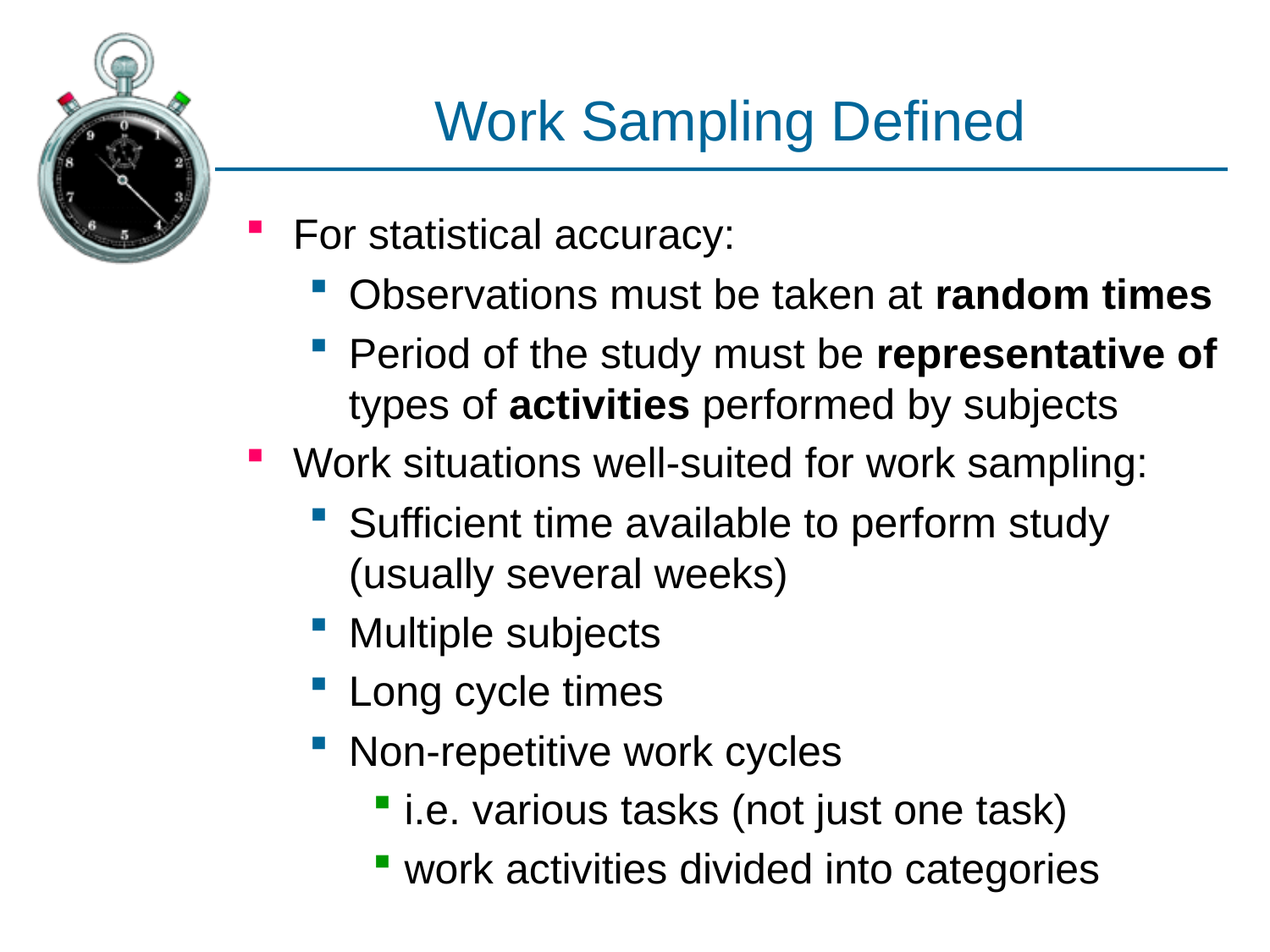

# Work Sampling Defined
For statistical accuracy:
Observations must be taken at random times
Period of the study must be representative of types of activities performed by subjects
Work situations well-suited for work sampling:
Sufficient time available to perform study (usually several weeks)
Multiple subjects
Long cycle times
Non-repetitive work cycles
i.e. various tasks (not just one task)
work activities divided into categories